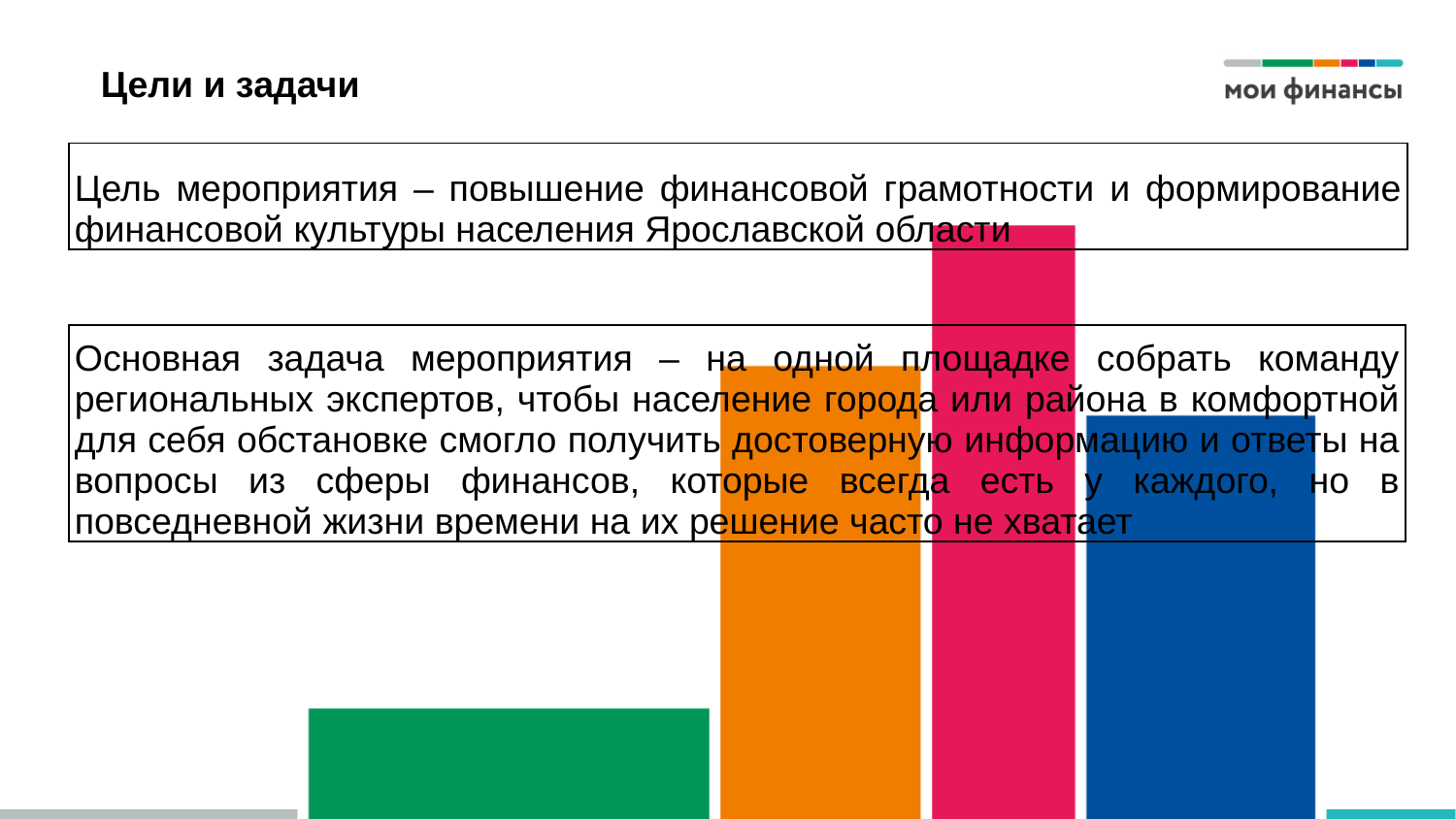

# Цели и задачи
| Цель мероприятия – повышение финансовой грамотности и формирование финансовой культуры населения Ярославской области |
| --- |
| Основная задача мероприятия – на одной площадке собрать команду региональных экспертов, чтобы население города или района в комфортной для себя обстановке смогло получить достоверную информацию и ответы на вопросы из сферы финансов, которые всегда есть у каждого, но в повседневной жизни времени на их решение часто не хватает |
| --- |